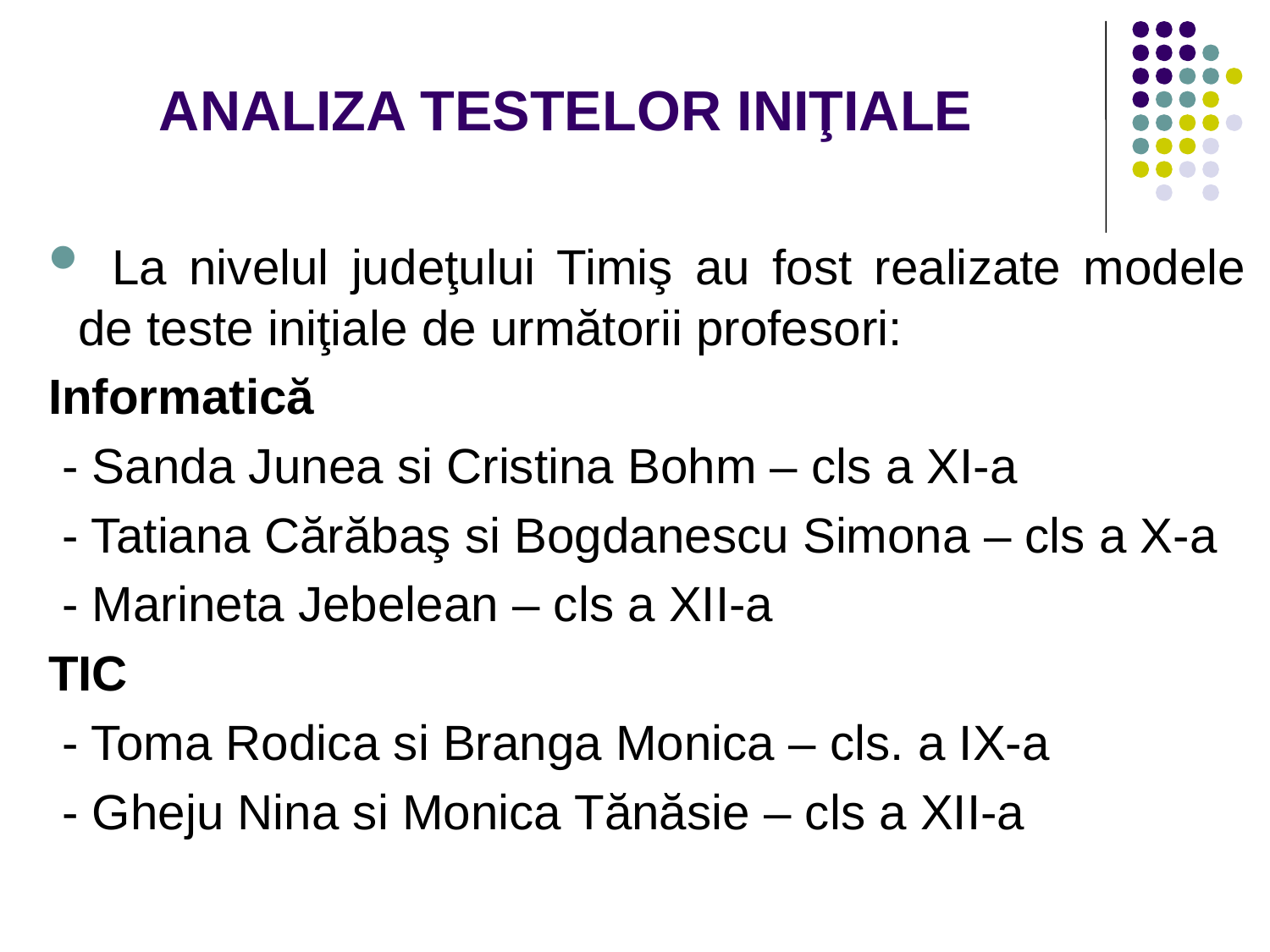

# ANALIZA TESTELOR INIŢIALE
 La nivelul judeţului Timiş au fost realizate modele de teste iniţiale de următorii profesori:
Informatică
 - Sanda Junea si Cristina Bohm – cls a XI-a
 - Tatiana Cărăbaş si Bogdanescu Simona – cls a X-a
 - Marineta Jebelean – cls a XII-a
TIC
 - Toma Rodica si Branga Monica – cls. a IX-a
 - Gheju Nina si Monica Tănăsie – cls a XII-a